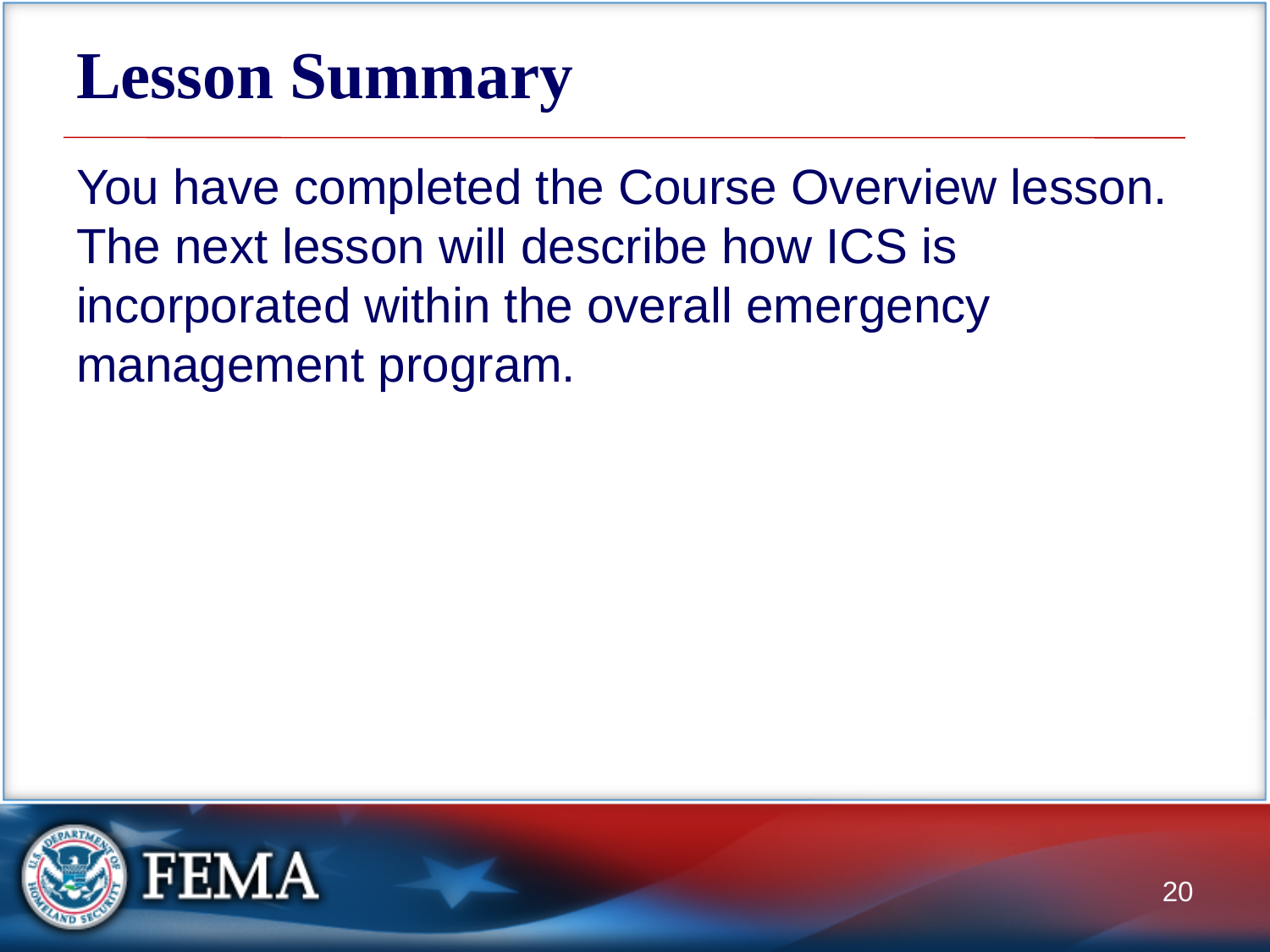

# Lesson Summary
You have completed the Course Overview lesson. The next lesson will describe how ICS is incorporated within the overall emergency management program.
20